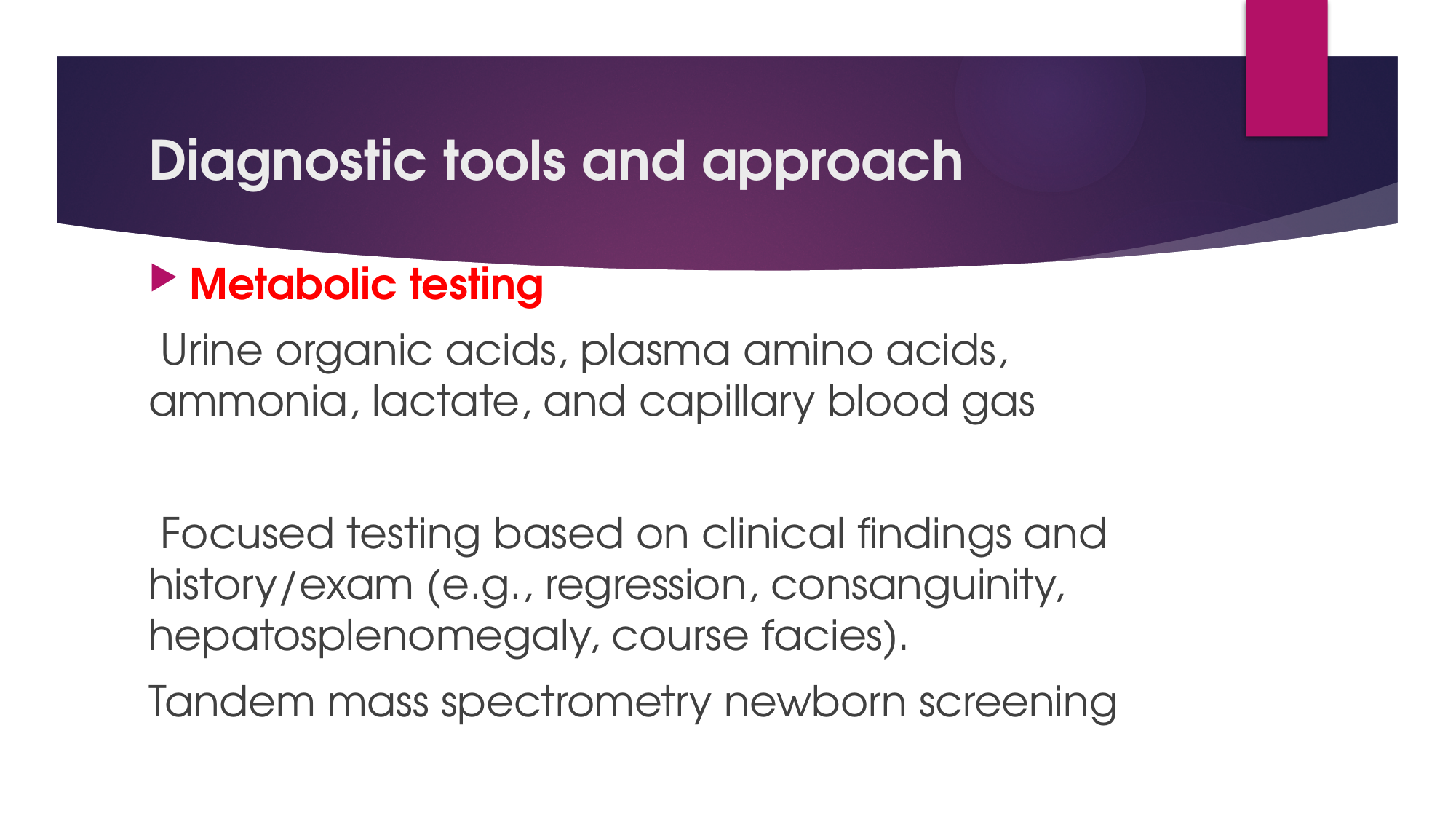

# Diagnostic tools and approach
Metabolic testing
 Urine organic acids, plasma amino acids, ammonia, lactate, and capillary blood gas

 Focused testing based on clinical findings and history/exam (e.g., regression, consanguinity, hepatosplenomegaly, course facies).
Tandem mass spectrometry newborn screening